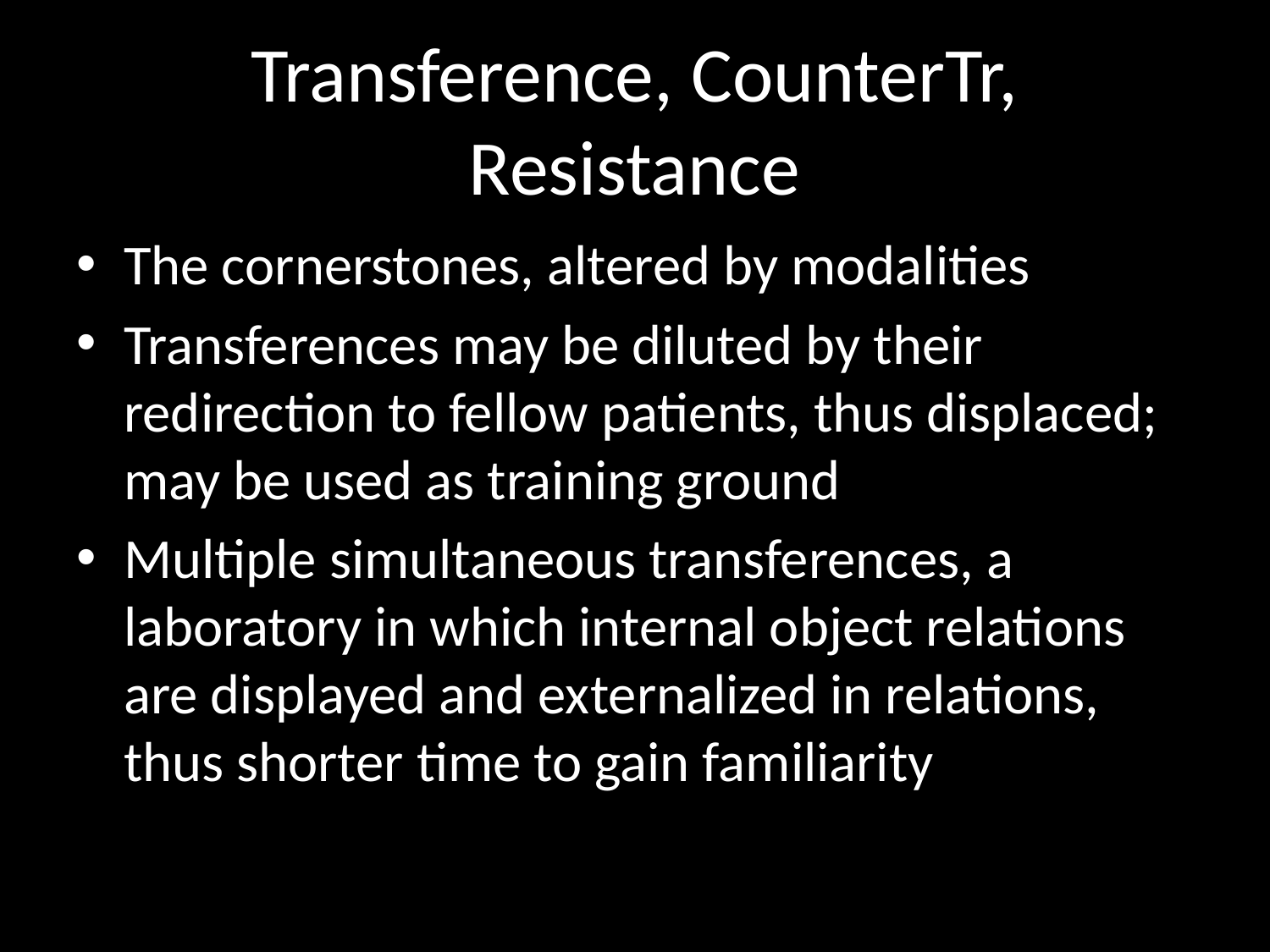

# Transference, CounterTr, Resistance
The cornerstones, altered by modalities
Transferences may be diluted by their redirection to fellow patients, thus displaced; may be used as training ground
Multiple simultaneous transferences, a laboratory in which internal object relations are displayed and externalized in relations, thus shorter time to gain familiarity